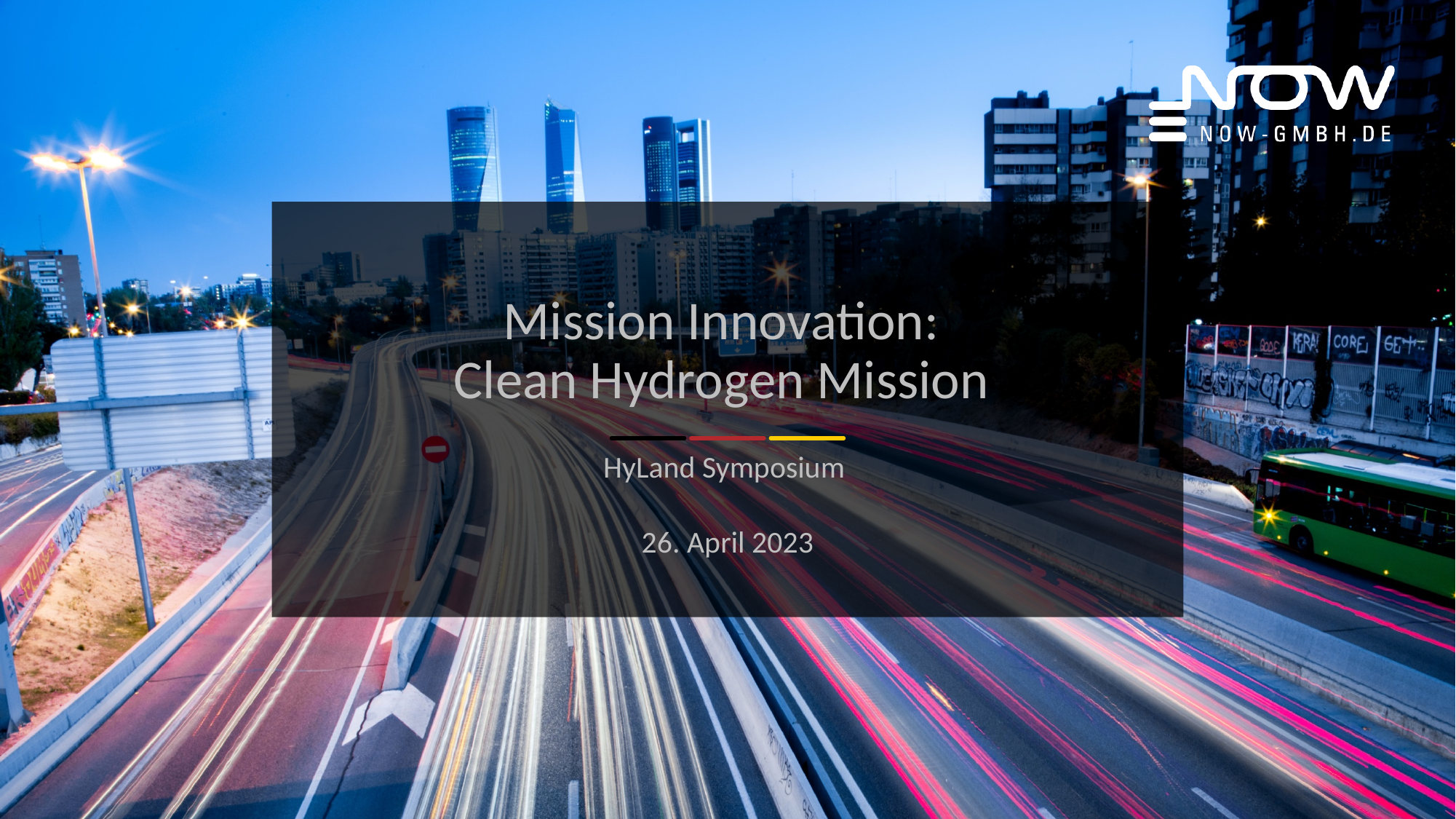

Mission Innovation:
Clean Hydrogen Mission
HyLand Symposium
26. April 2023